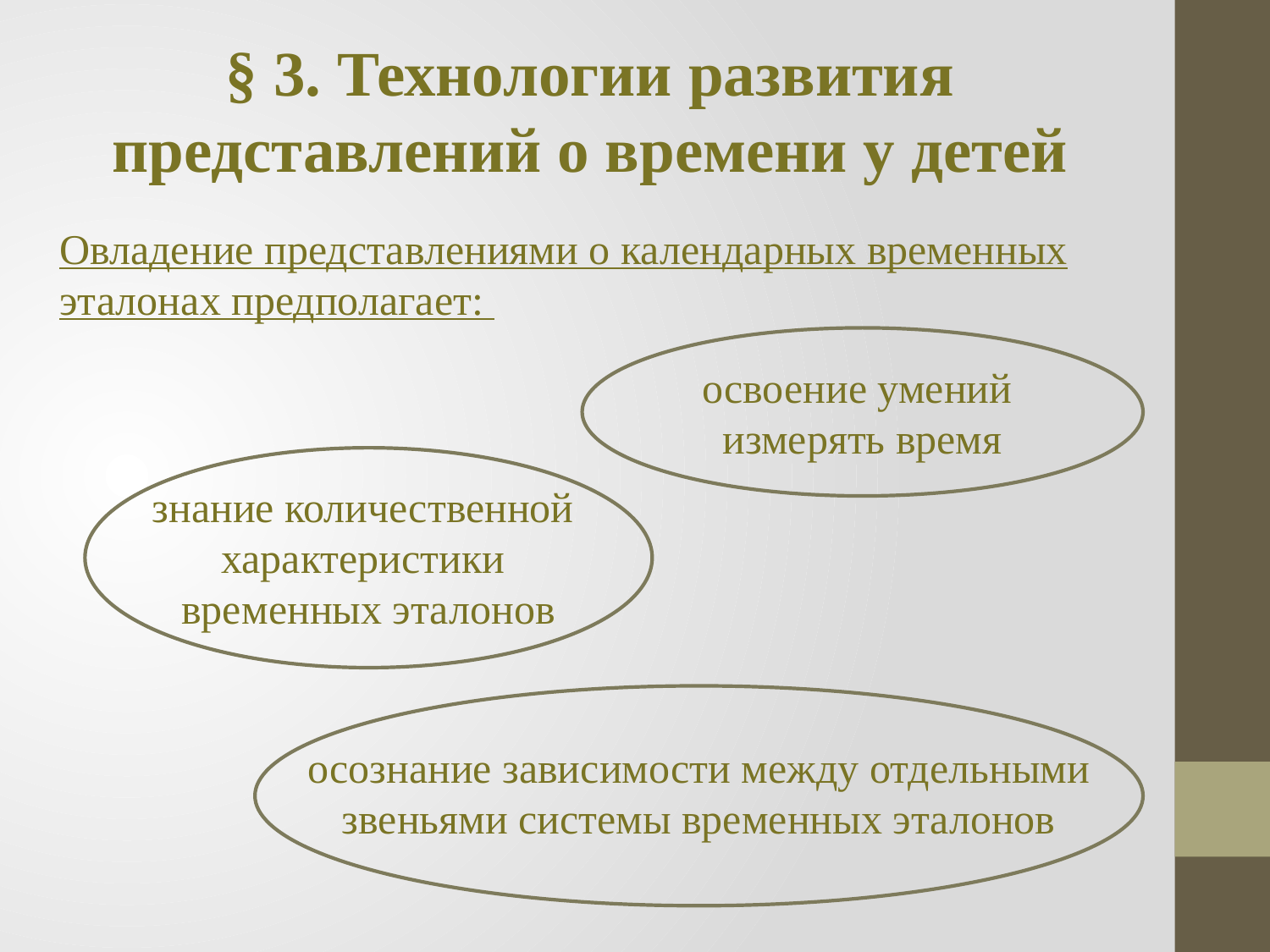

§ 3. Технологии развития представлений о времени у детей
Овладение представлениями о календарных временных эталонах предполагает:

освоение умений
измерять время

знание количественной
характеристики
временных эталонов

осознание зависимости между отдельными звеньями системы временных эталонов